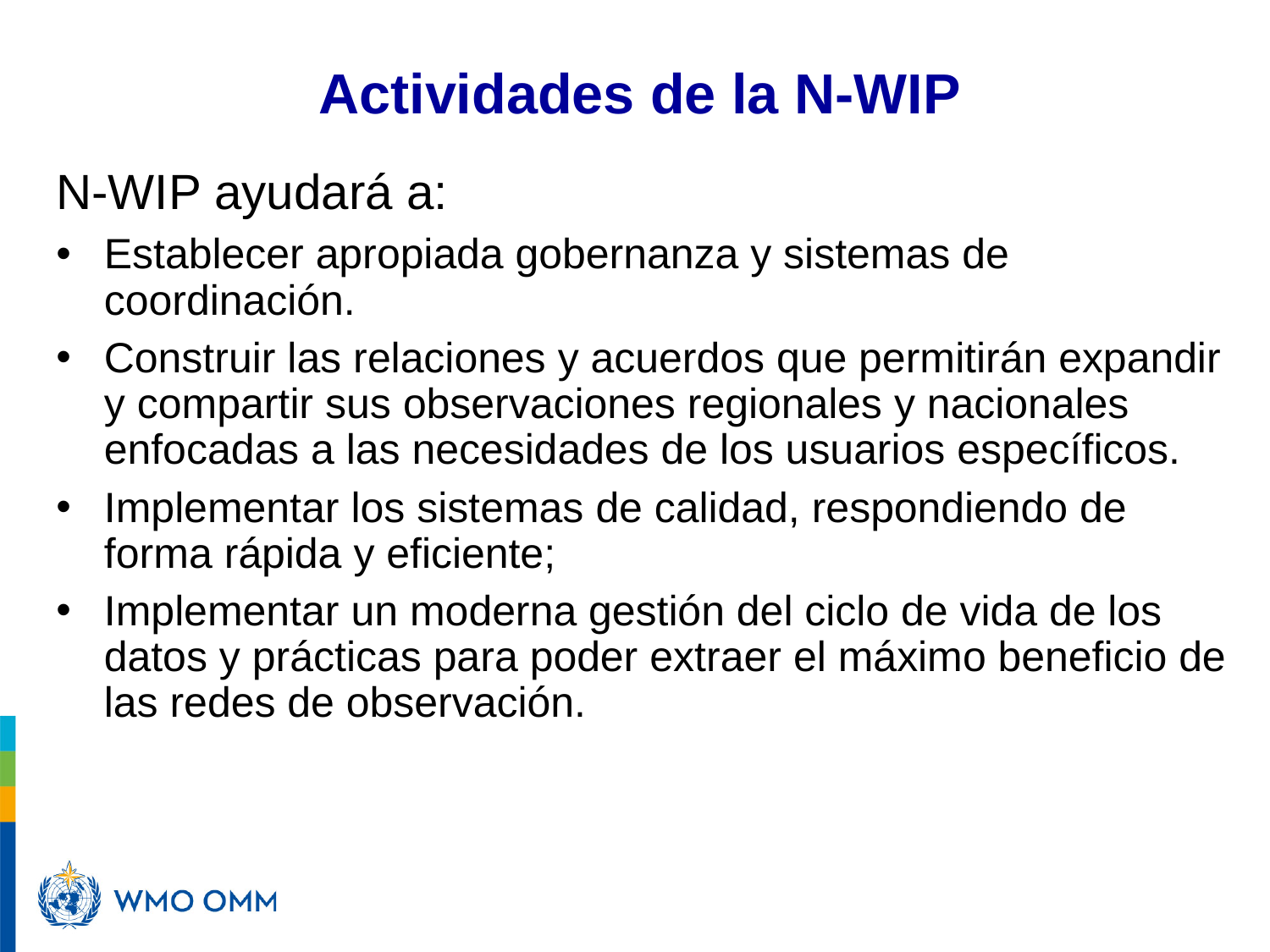

# Actividades de la N-WIP
N-WIP ayudará a:
Establecer apropiada gobernanza y sistemas de coordinación.
Construir las relaciones y acuerdos que permitirán expandir y compartir sus observaciones regionales y nacionales enfocadas a las necesidades de los usuarios específicos.
Implementar los sistemas de calidad, respondiendo de forma rápida y eficiente;
Implementar un moderna gestión del ciclo de vida de los datos y prácticas para poder extraer el máximo beneficio de las redes de observación.